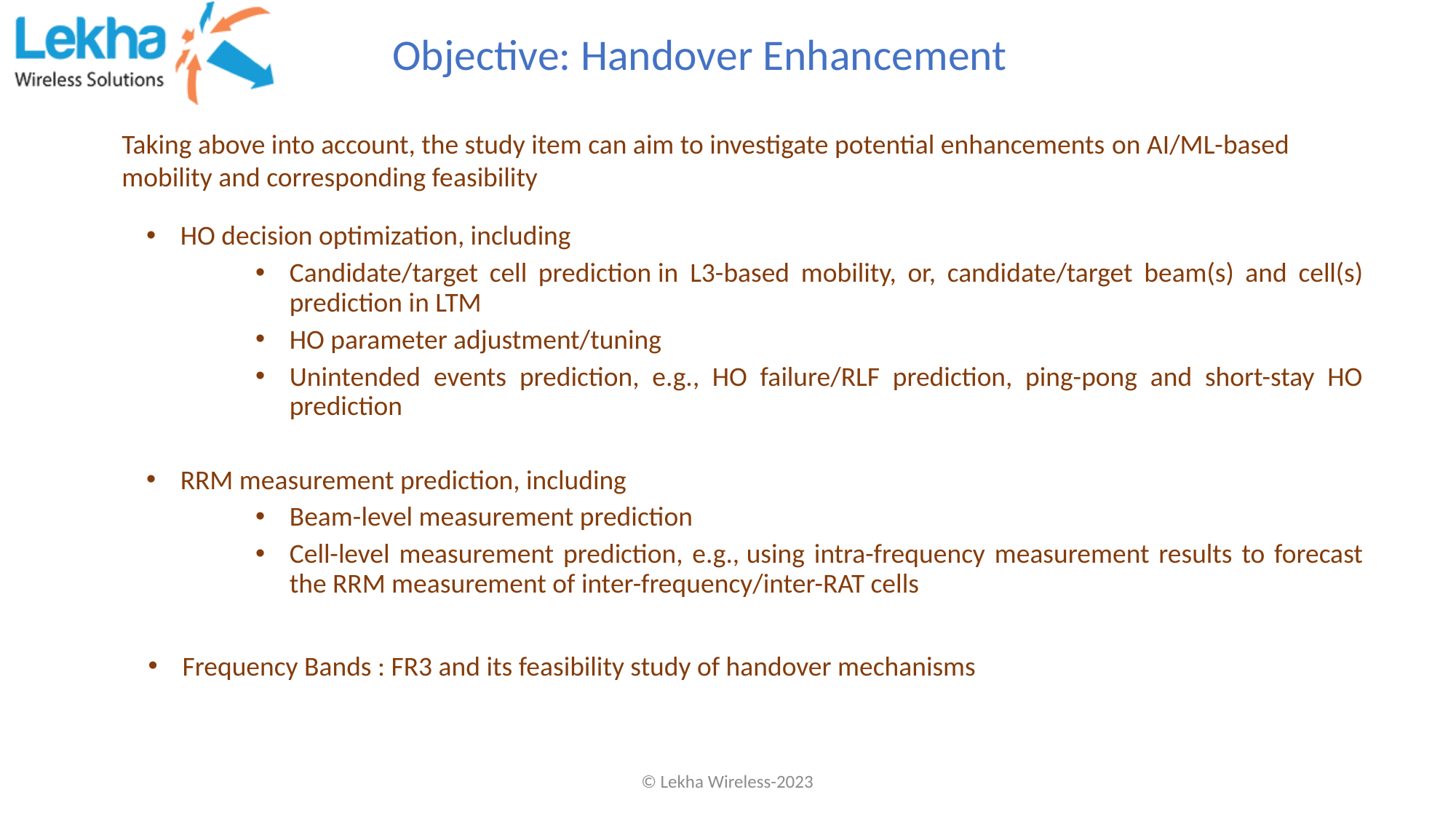

# Objective: Handover Enhancement
Taking above into account, the study item can aim to investigate potential enhancements on AI/ML-based mobility and corresponding feasibility

HO decision optimization, including
Candidate/target cell prediction in L3-based mobility, or, candidate/target beam(s) and cell(s) prediction in LTM
HO parameter adjustment/tuning
Unintended events prediction, e.g., HO failure/RLF prediction, ping-pong and short-stay HO prediction

RRM measurement prediction, including
Beam-level measurement prediction
Cell-level measurement prediction, e.g., using intra-frequency measurement results to forecast the RRM measurement of inter-frequency/inter-RAT cells

Frequency Bands : FR3 and its feasibility study of handover mechanisms
© Lekha Wireless-2023
3